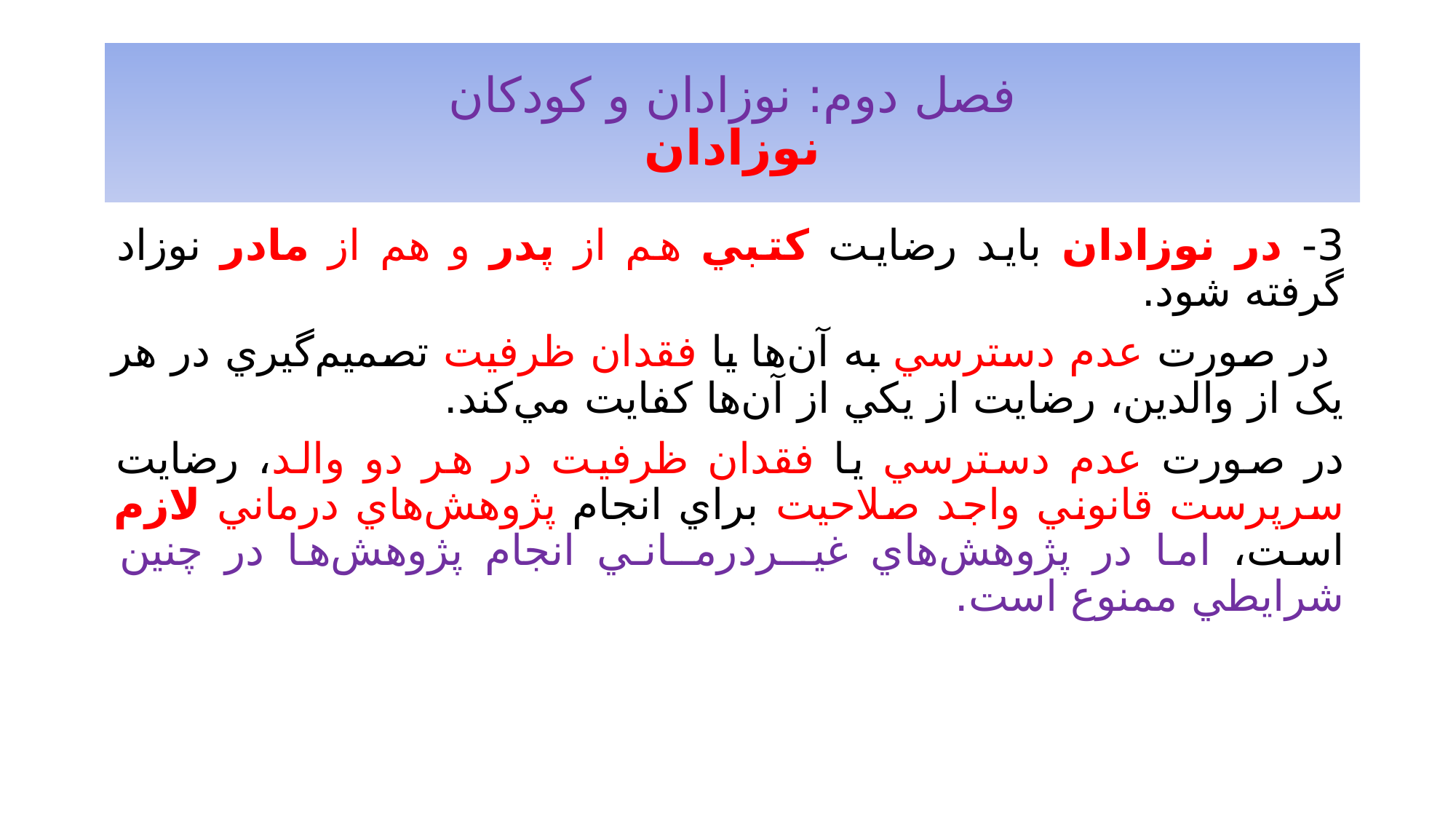

# فصل دوم: نوزادان و کودکان نوزادان
3- در نوزادان بايد رضايت کتبي هم از پدر و هم از مادر نوزاد گرفته شود.
 در صورت عدم دسترسي به آن‌ها يا فقدان ظرفيت تصميم‌گيري در هر يک از والدين، رضايت از يكي از آن‌ها كفايت مي‌کند.
در صورت عدم دسترسي يا فقدان ظرفيت در هر دو والد، رضايت سرپرست قانوني واجد صلاحيت براي انجام پژوهش‌هاي درماني لازم است، اما در پژوهش‌هاي غيــردرمــانـي انجام پژوهش‌ها در چنين شرايطي ممنوع است.